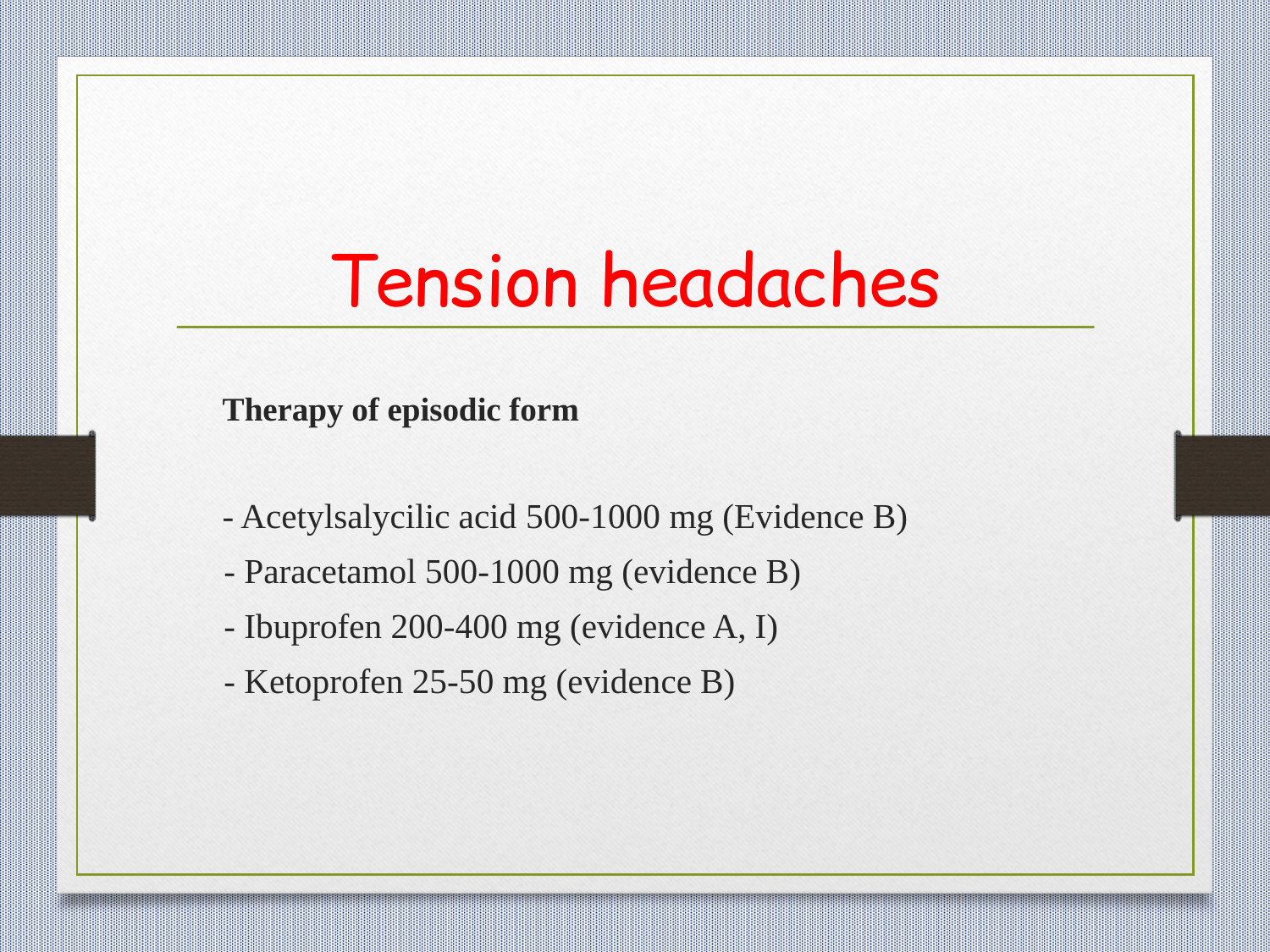

# Tension headaches
   Therapy of episodic form

   - Acetylsalycilic acid 500-1000 mg (Evidence B)
   - Paracetamol 500-1000 mg (evidence B)
   - Ibuprofen 200-400 mg (evidence A, I)
   - Ketoprofen 25-50 mg (evidence B)